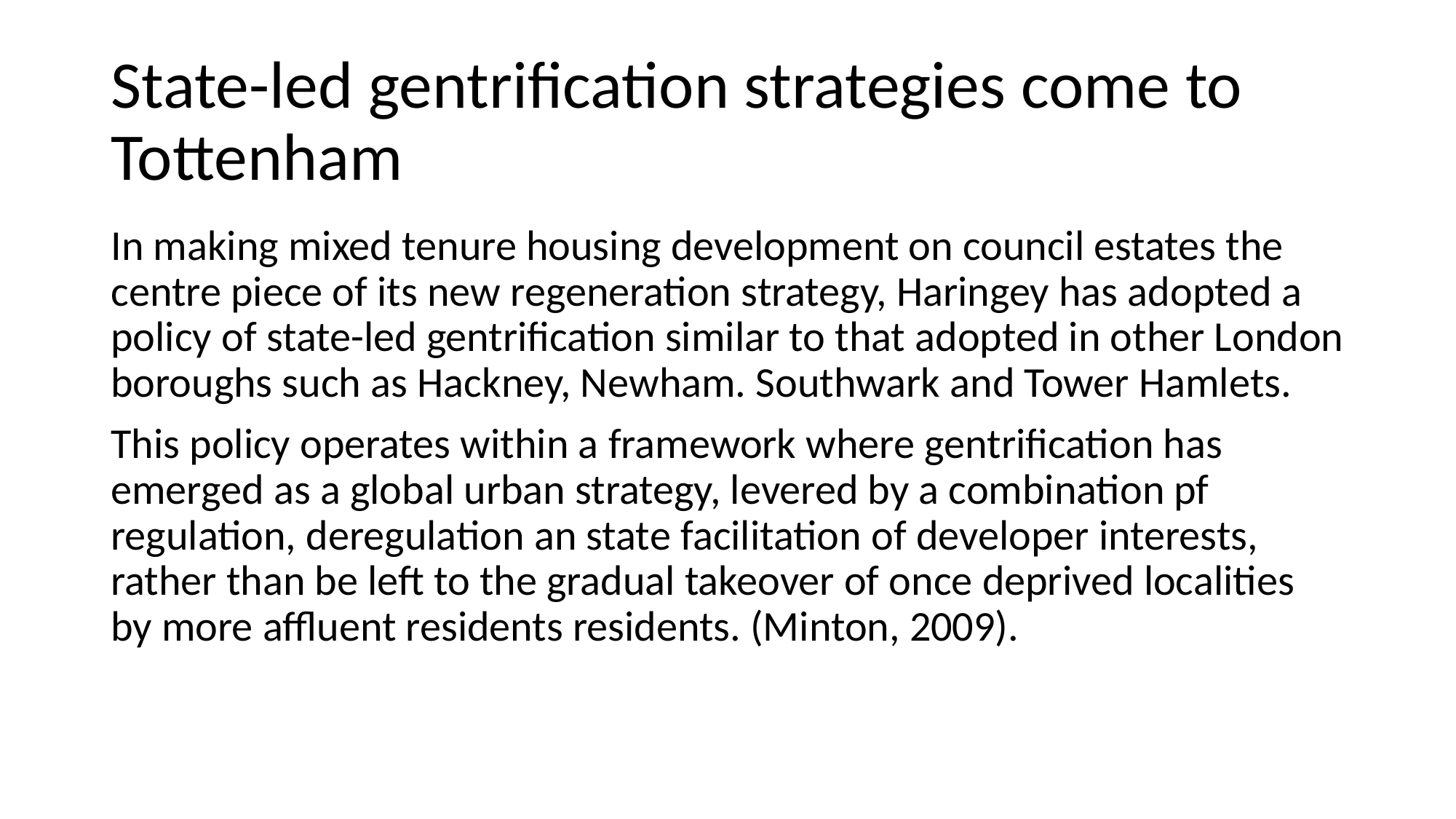

# State-led gentrification strategies come to Tottenham
In making mixed tenure housing development on council estates the centre piece of its new regeneration strategy, Haringey has adopted a policy of state-led gentrification similar to that adopted in other London boroughs such as Hackney, Newham. Southwark and Tower Hamlets.
This policy operates within a framework where gentrification has emerged as a global urban strategy, levered by a combination pf regulation, deregulation an state facilitation of developer interests, rather than be left to the gradual takeover of once deprived localities by more affluent residents residents. (Minton, 2009).